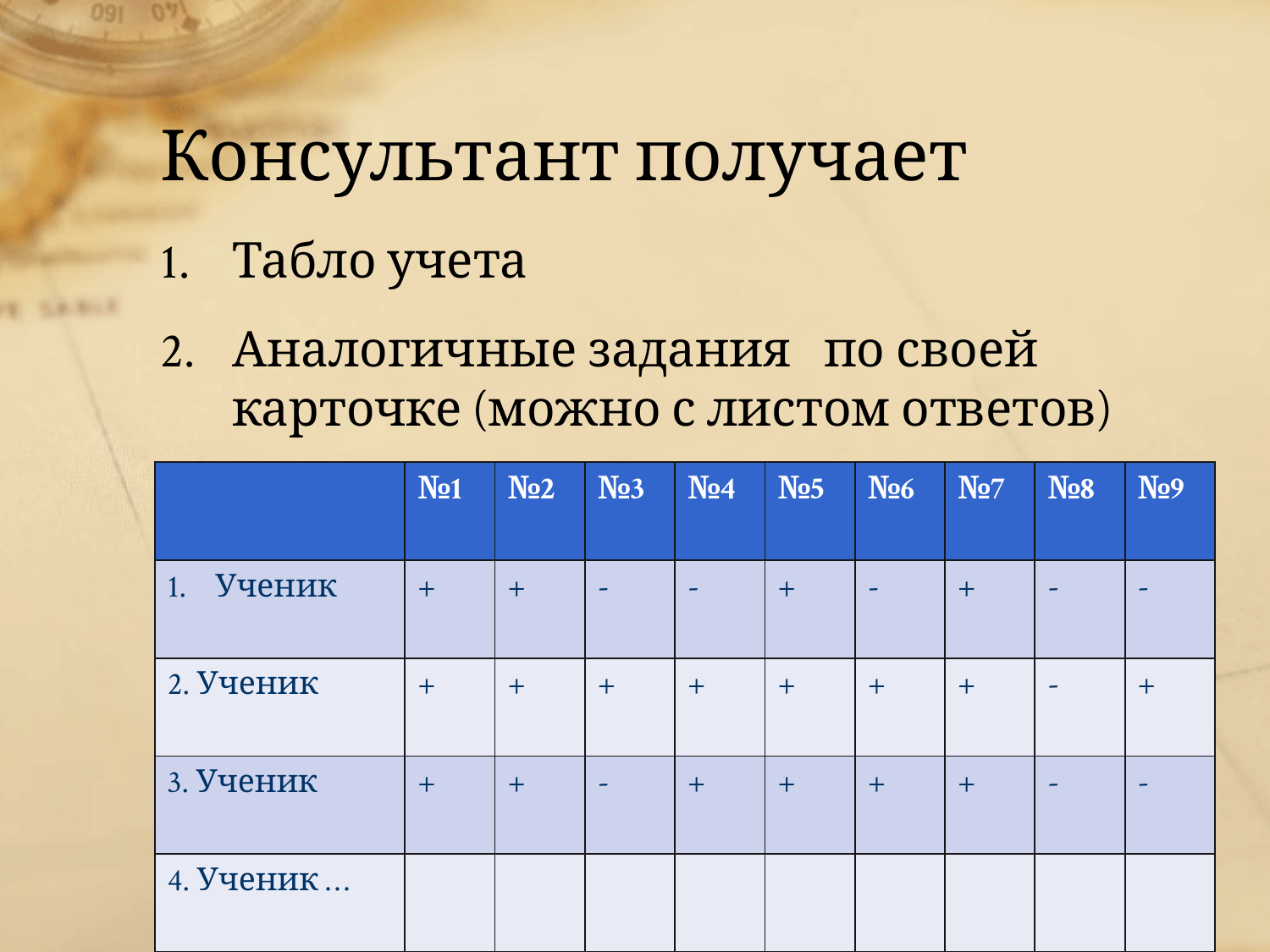

# Консультант получает
Табло учета
Аналогичные задания   по своей карточке (можно с листом ответов)
|  | №1 | №2 | №3 | №4 | №5 | №6 | №7 | №8 | №9 |
| --- | --- | --- | --- | --- | --- | --- | --- | --- | --- |
| Ученик | + | + | - | - | + | - | + | - | - |
| 2. Ученик | + | + | + | + | + | + | + | - | + |
| 3. Ученик | + | + | - | + | + | + | + | - | - |
| 4. Ученик … |  |  |  |  |  |  |  |  |  |